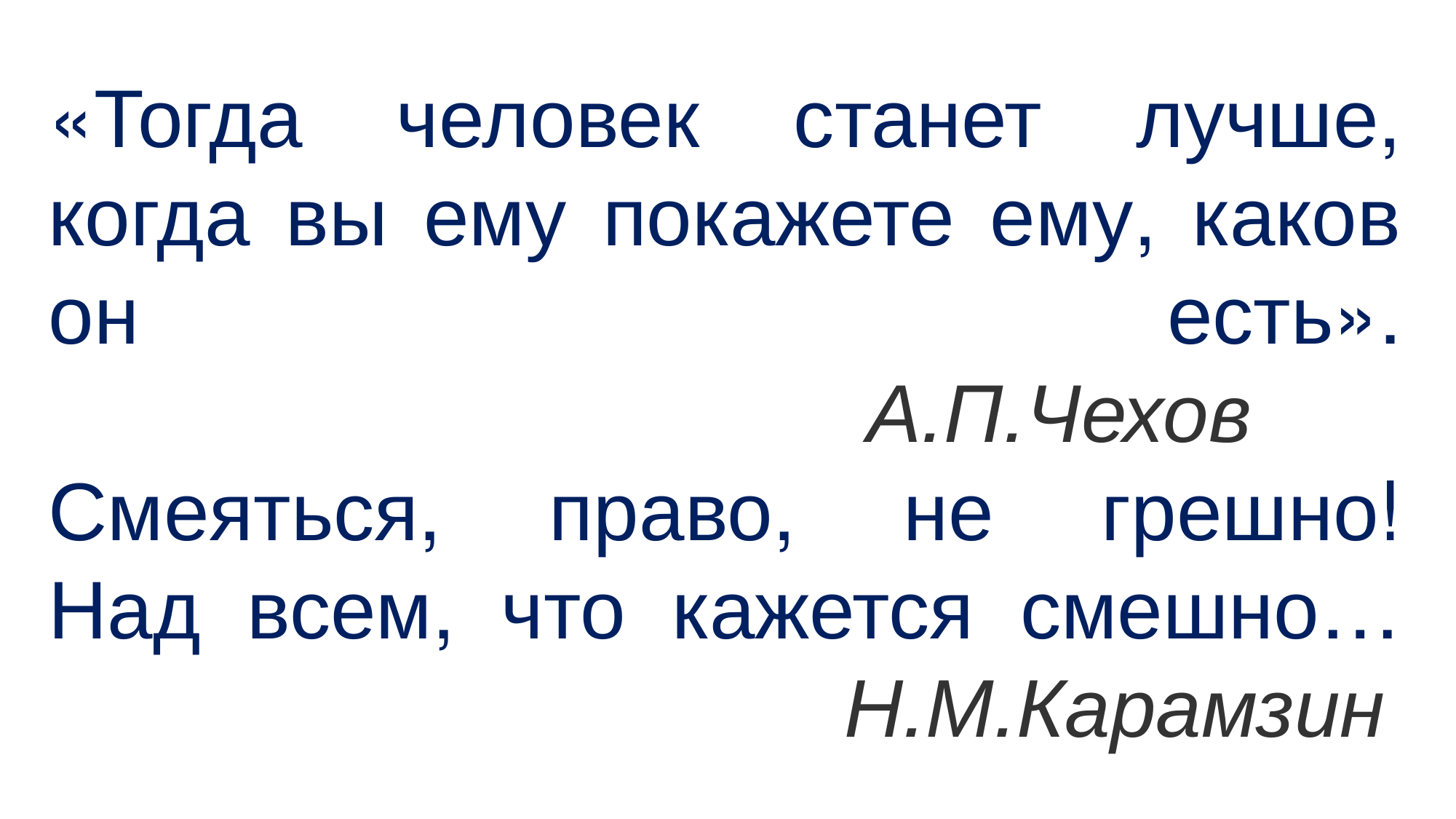

«Тогда человек станет лучше, когда вы ему покажете ему, каков он есть».
                                    А.П.Чехов
Смеяться, право, не грешно!
Над всем, что кажется смешно…
                                   Н.М.Карамзин